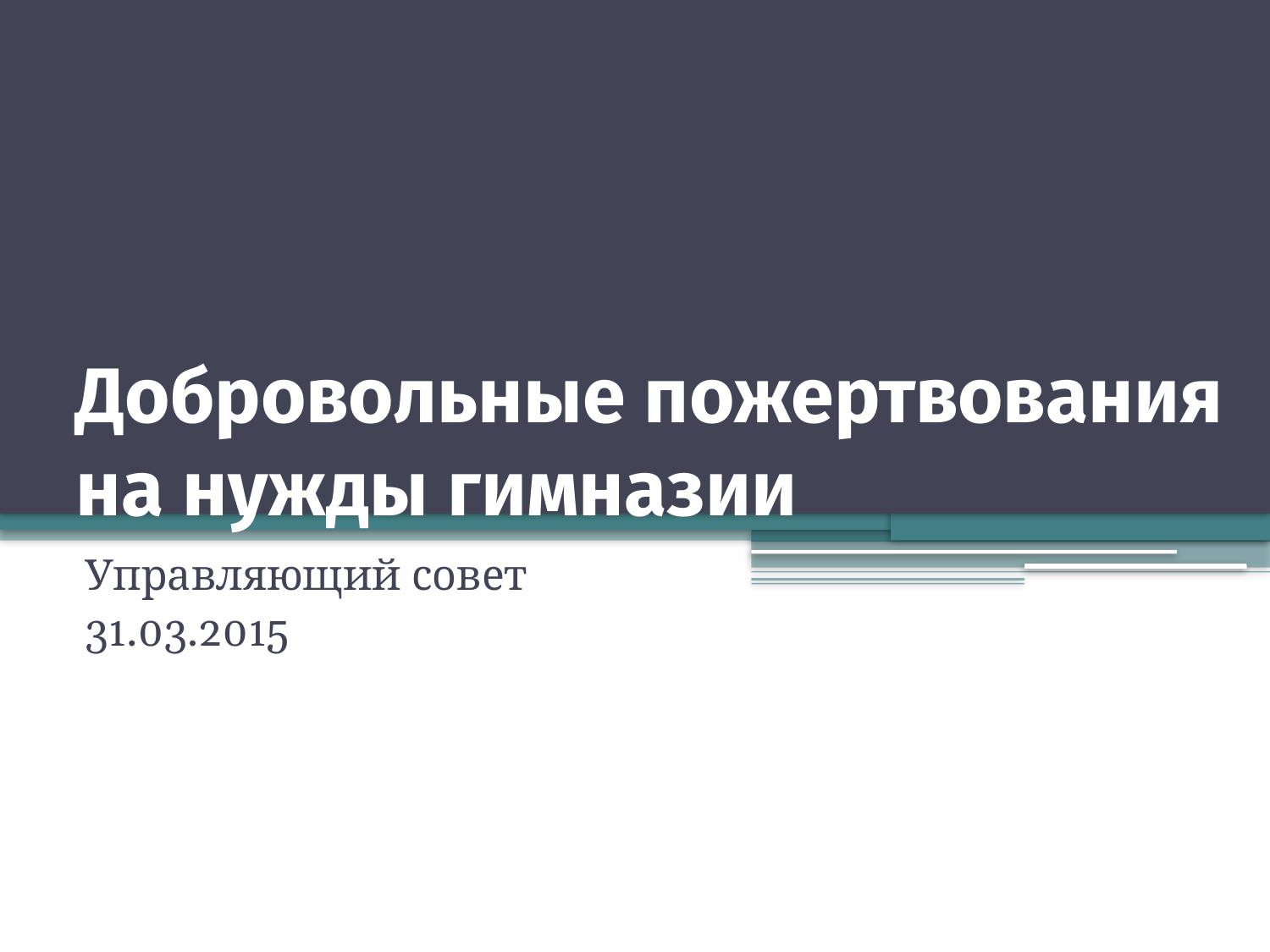

# Добровольные пожертвования на нужды гимназии
Управляющий совет
31.03.2015